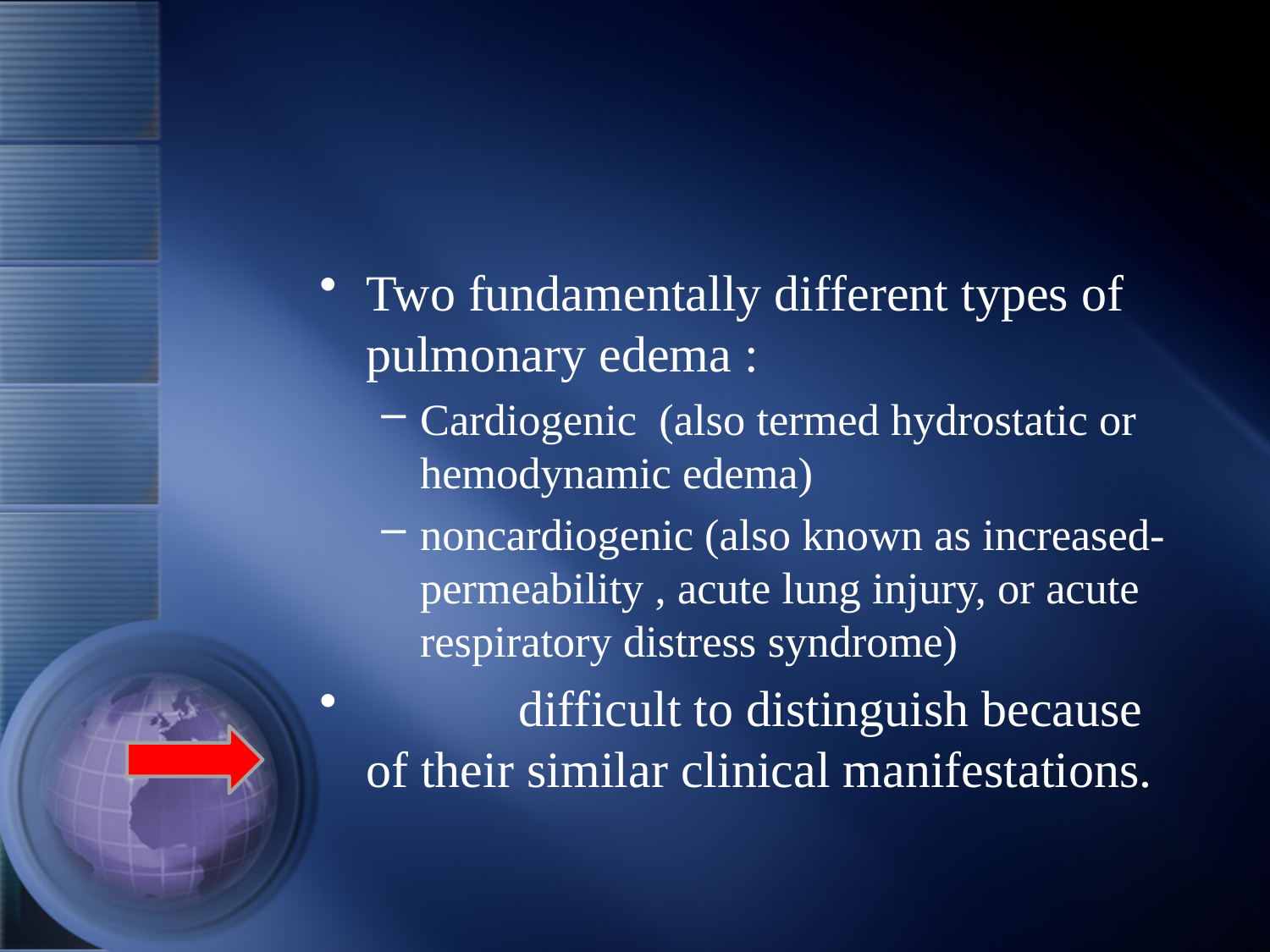

#
Two fundamentally different types of pulmonary edema :
Cardiogenic  (also termed hydrostatic or hemodynamic edema)
noncardiogenic (also known as increased-permeability , acute lung injury, or acute respiratory distress syndrome)
            difficult to distinguish because of their similar clinical manifestations.